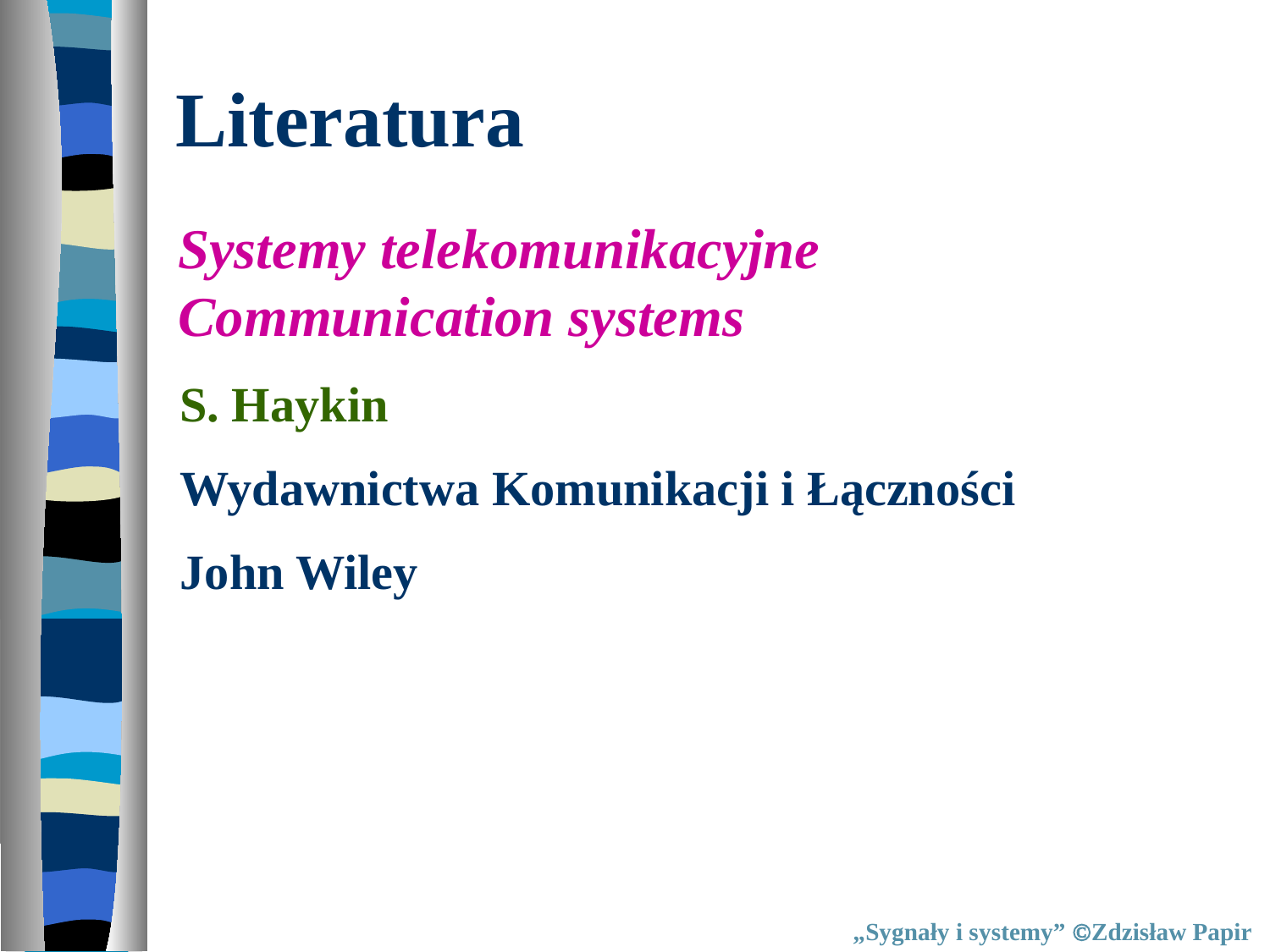

Literatura
Systemy telekomunikacyjne
Communication systems
S. Haykin
Wydawnictwa Komunikacji i Łączności
John Wiley
„Sygnały i systemy” ©Zdzisław Papir